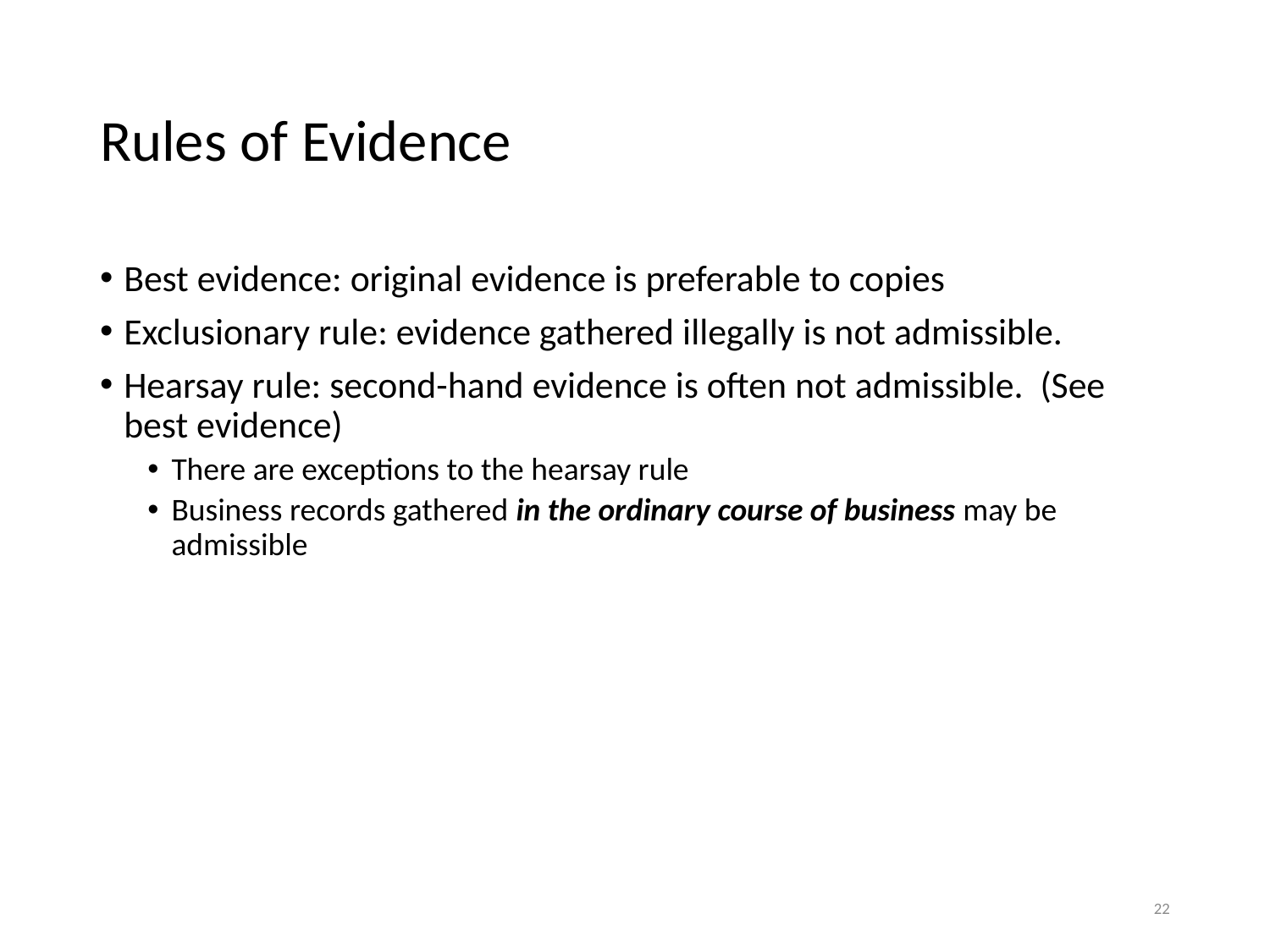

# Rules of Evidence
Best evidence: original evidence is preferable to copies
Exclusionary rule: evidence gathered illegally is not admissible.
Hearsay rule: second-hand evidence is often not admissible.  (See best evidence)
There are exceptions to the hearsay rule
Business records gathered in the ordinary course of business may be admissible
22